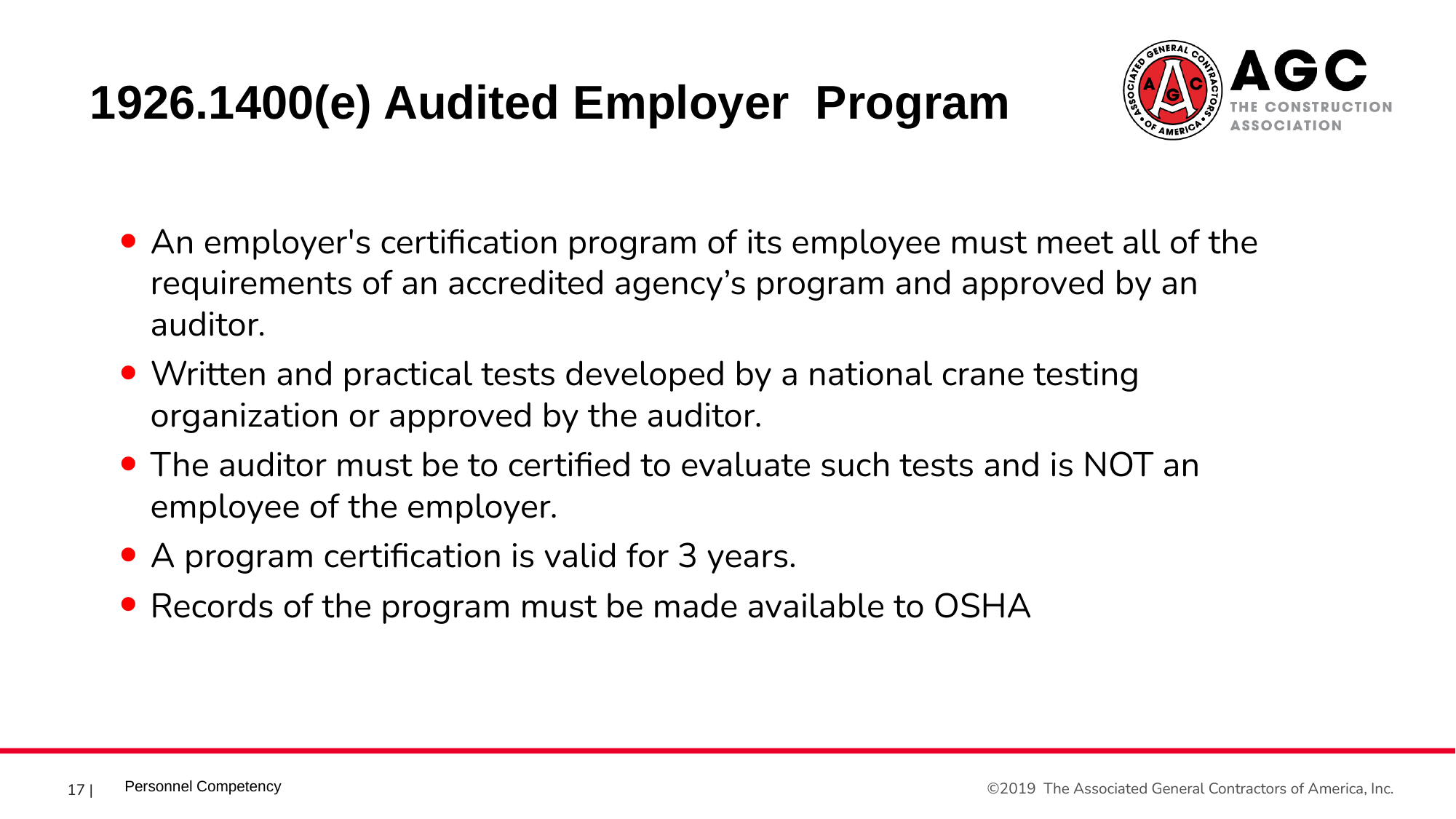

1926.1400(e) Audited Employer  Program

An employer's certification program of its employee must meet all of the requirements of an accredited agency’s program and approved by an auditor.
Written and practical tests developed by a national crane testing organization or approved by the auditor.
The auditor must be to certified to evaluate such tests and is NOT an employee of the employer.
A program certification is valid for 3 years.
Records of the program must be made available to OSHA
Personnel Competency